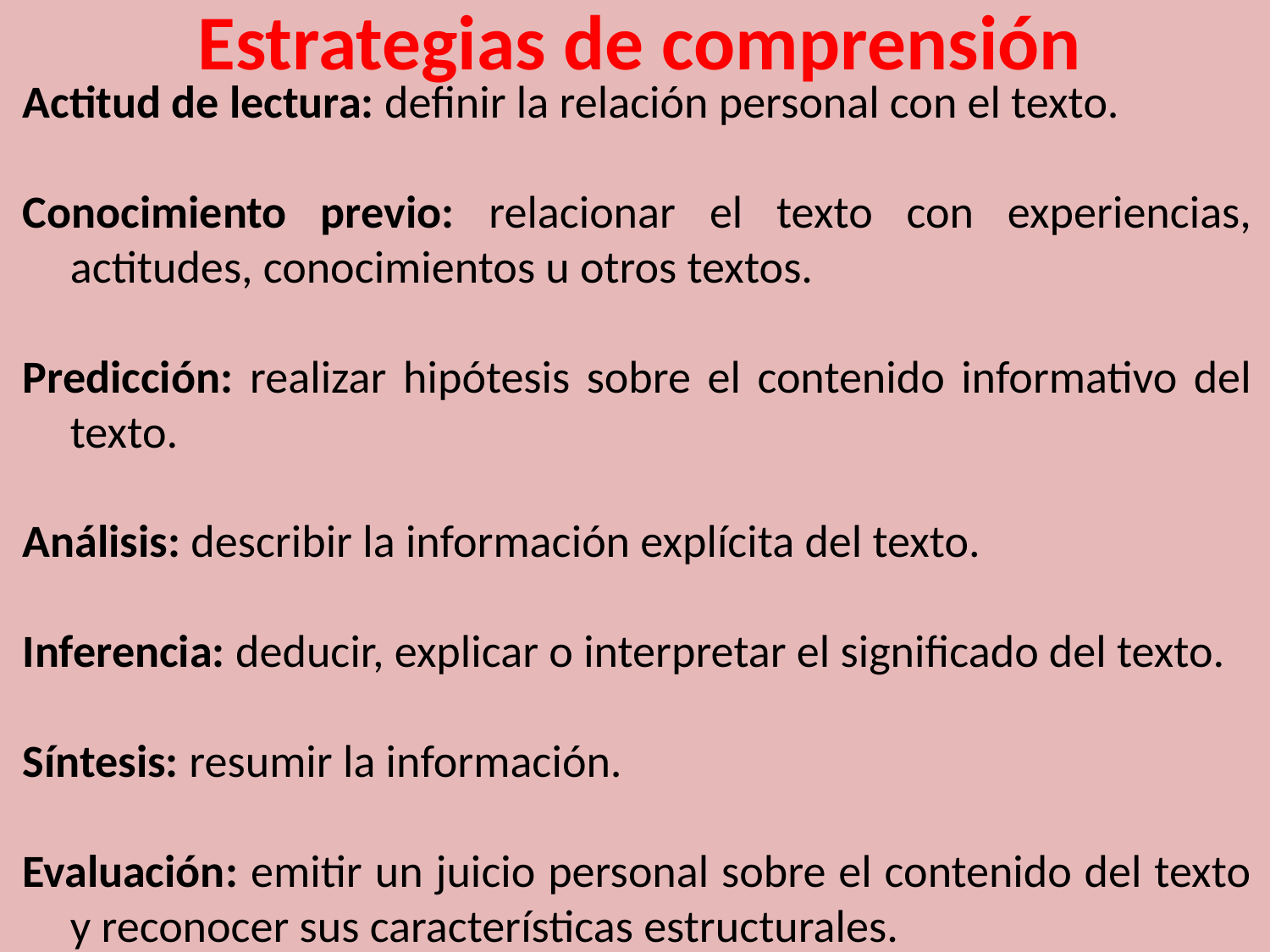

Estrategias de comprensión
Actitud de lectura: definir la relación personal con el texto.

Conocimiento previo: relacionar el texto con experiencias, actitudes, conocimientos u otros textos.

Predicción: realizar hipótesis sobre el contenido informativo del texto.

Análisis: describir la información explícita del texto.

Inferencia: deducir, explicar o interpretar el significado del texto.

Síntesis: resumir la información.

Evaluación: emitir un juicio personal sobre el contenido del texto y reconocer sus características estructurales.